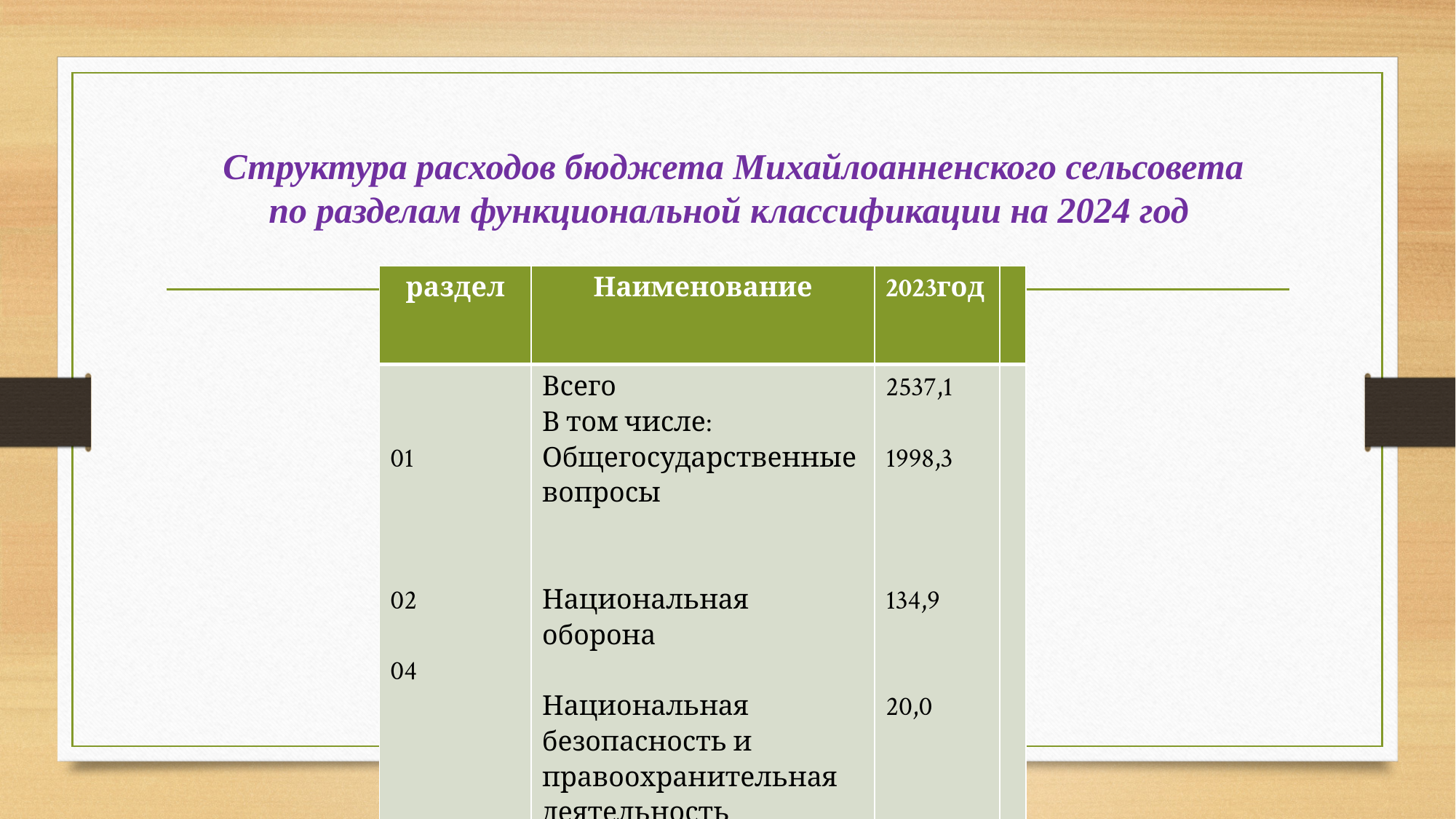

# Структура расходов бюджета Михайлоанненского сельсовета по разделам функциональной классификации на 2024 год
| раздел | Наименование | 2023год |  |
| --- | --- | --- | --- |
| 01 02 04 | Всего В том числе: Общегосударственные вопросы Национальная оборона Национальная безопасность и правоохранительная деятельность | 2537,1 1998,3 134,9 20,0 |  |